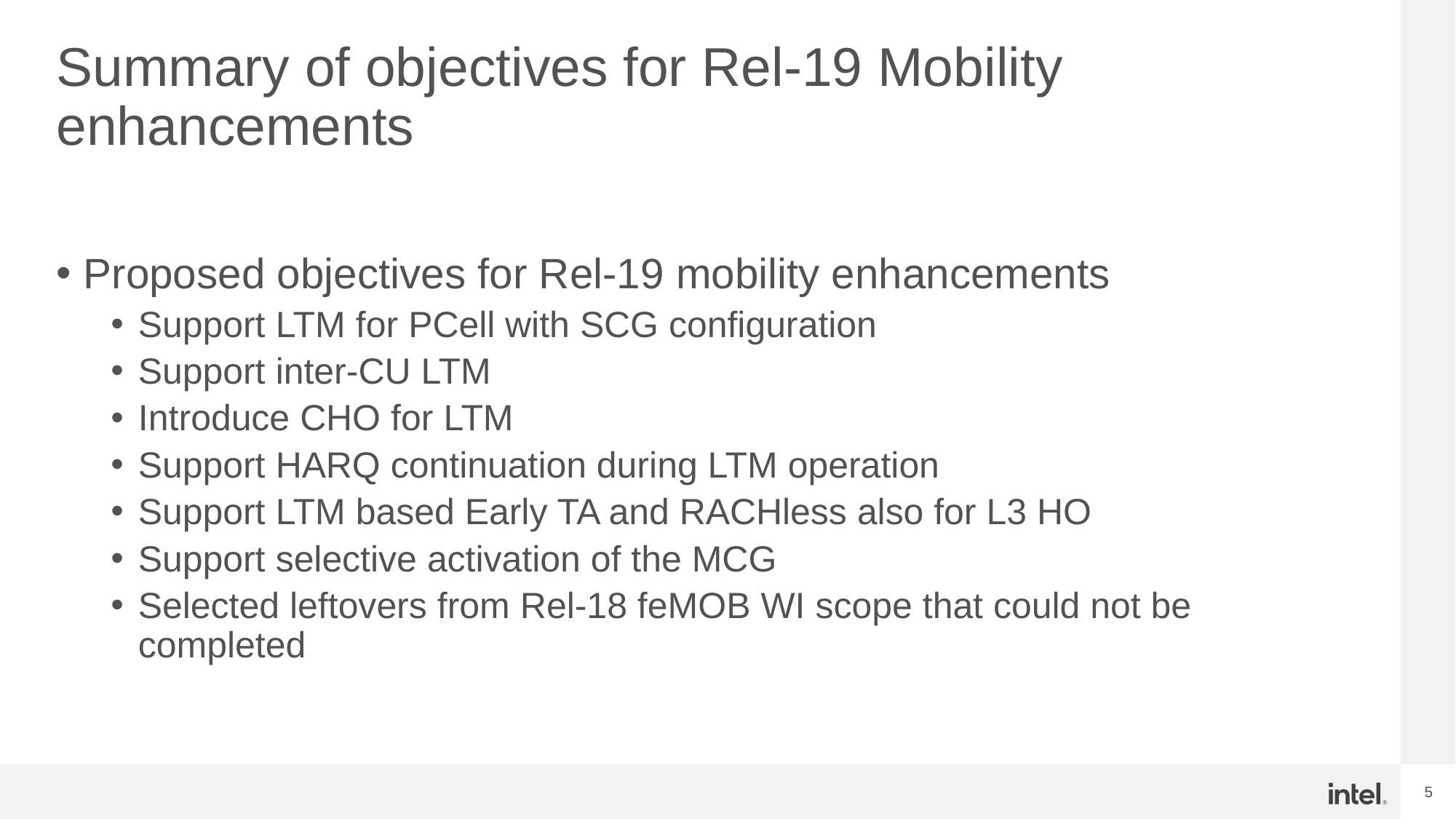

# Summary of objectives for Rel-19 Mobility enhancements
Proposed objectives for Rel-19 mobility enhancements
Support LTM for PCell with SCG configuration
Support inter-CU LTM
Introduce CHO for LTM
Support HARQ continuation during LTM operation
Support LTM based Early TA and RACHless also for L3 HO
Support selective activation of the MCG
Selected leftovers from Rel-18 feMOB WI scope that could not be completed